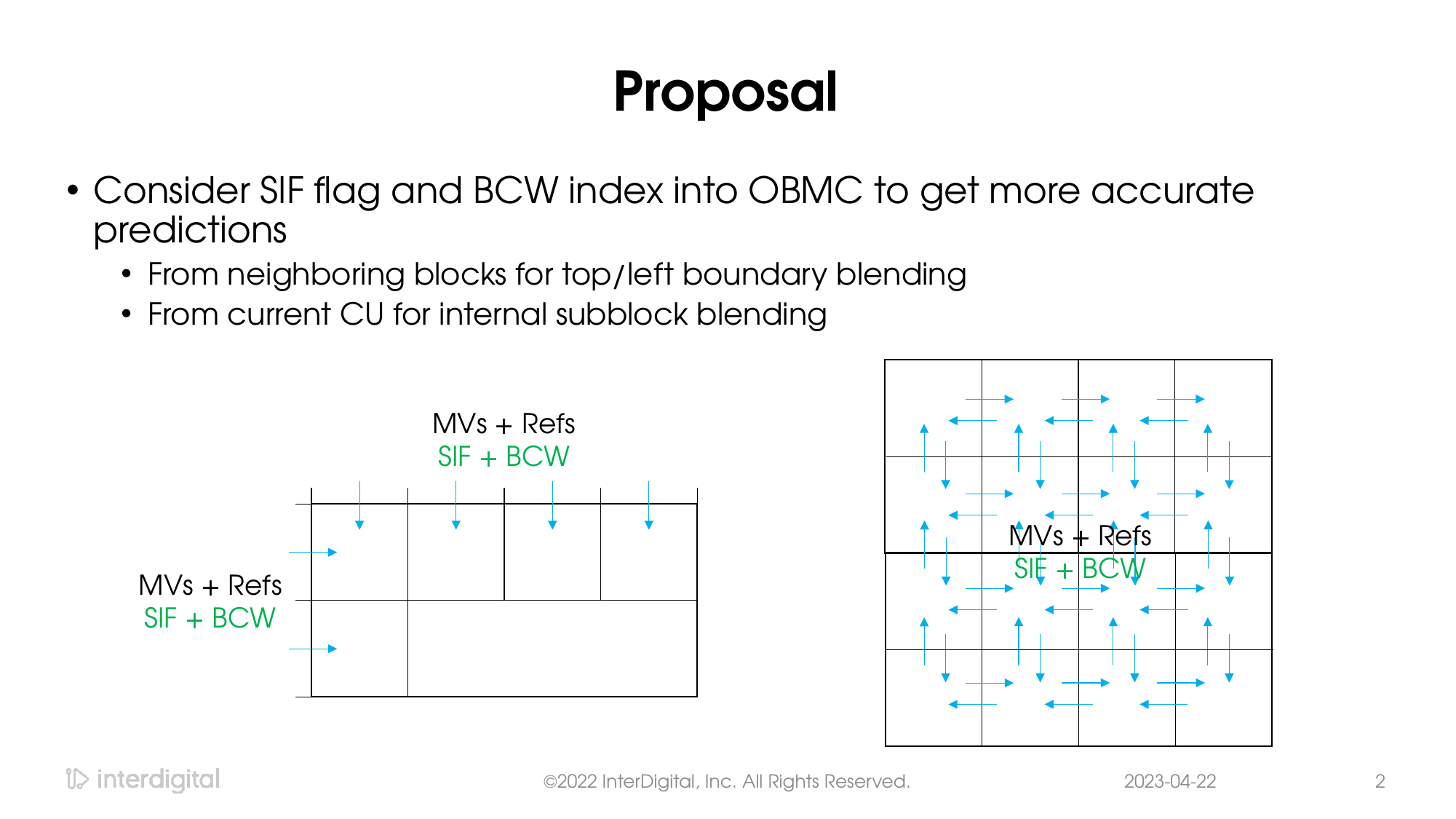

# Proposal
Consider SIF flag and BCW index into OBMC to get more accurate predictions
From neighboring blocks for top/left boundary blending
From current CU for internal subblock blending

MVs + Refs
SIF + BCW
MVs + Refs
SIF + BCW

MVs + Refs
SIF + BCW
©2022 InterDigital, Inc. All Rights Reserved.
2023-04-22
2